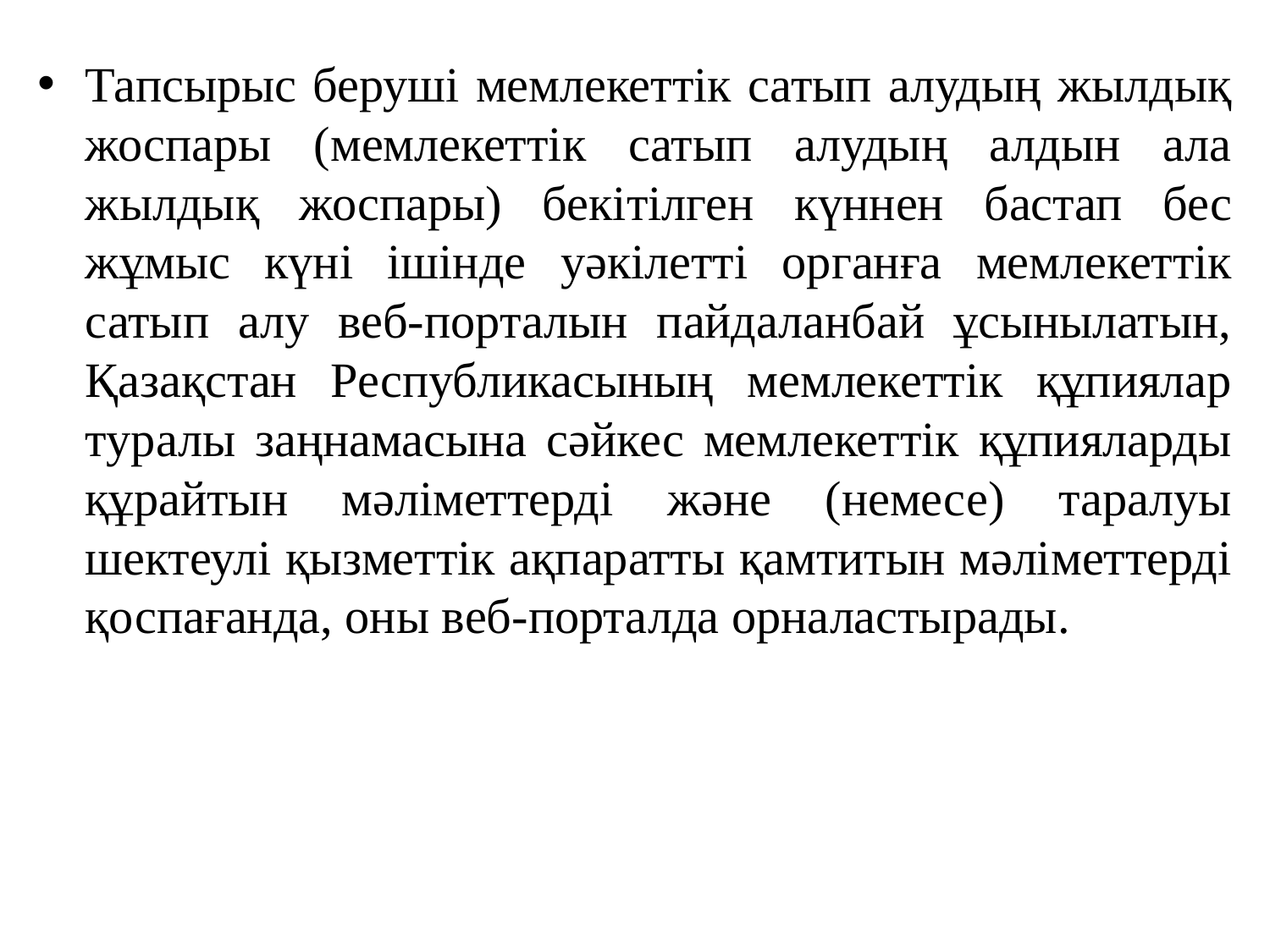

Тапсырыс беруші мемлекеттiк сатып алудың жылдық жоспары (мемлекеттік сатып алудың алдын ала жылдық жоспары) бекiтілген күннен бастап бес жұмыс күнi iшiнде уәкілетті органға мемлекеттік сатып алу веб-порталын пайдаланбай ұсынылатын, Қазақстан Республикасының мемлекеттік құпиялар туралы заңнамасына сәйкес мемлекеттік құпияларды құрайтын мәліметтерді және (немесе) таралуы шектеулі қызметтік ақпаратты қамтитын мәліметтерді қоспағанда, оны веб-порталда орналастырады.